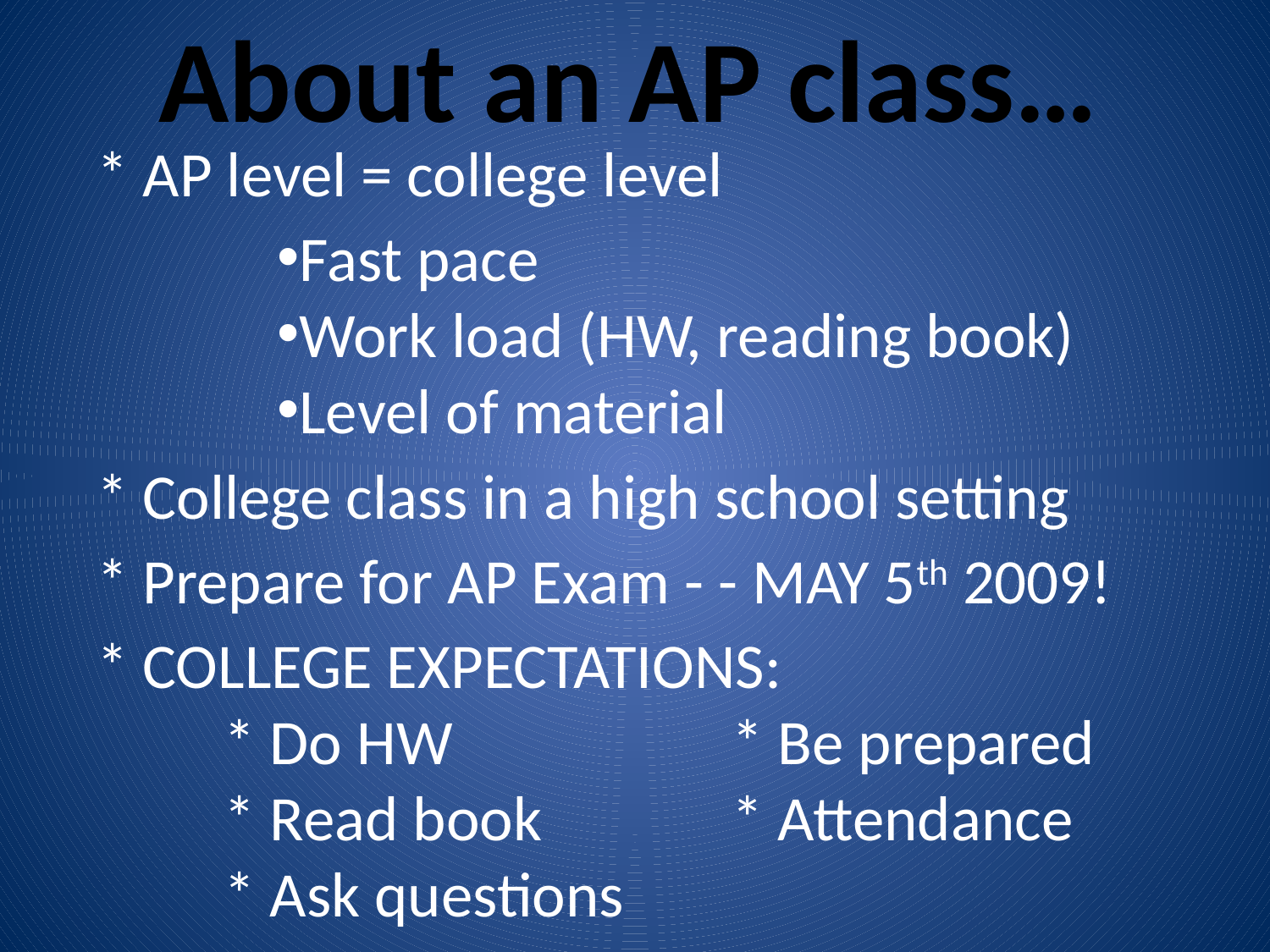

About an AP class…
* AP level = college level
Fast pace
Work load (HW, reading book)
Level of material
* College class in a high school setting
* Prepare for AP Exam - - MAY 5th 2009!
* COLLEGE EXPECTATIONS:
* Do HW			* Be prepared
* Read book		* Attendance
* Ask questions